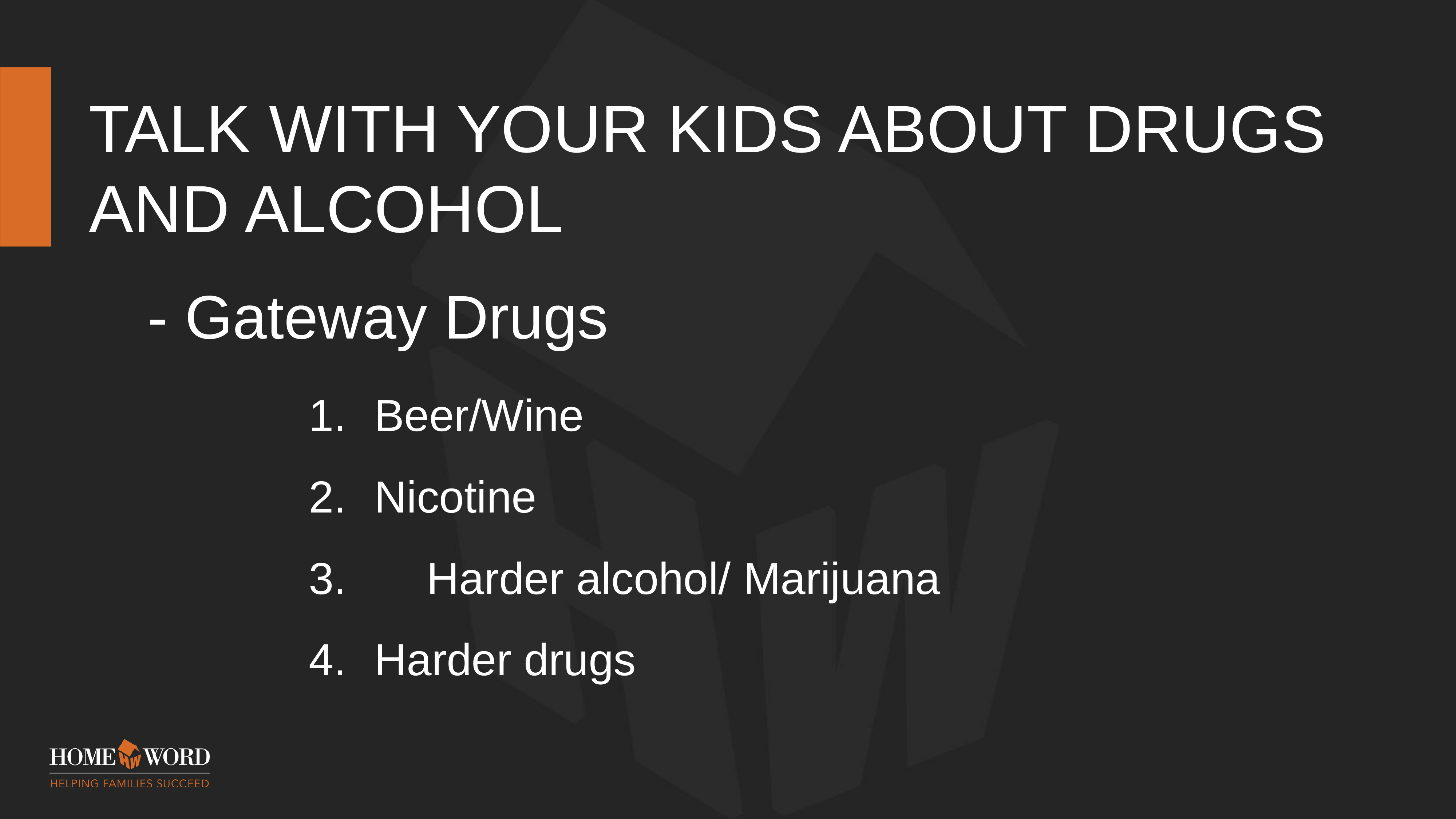

# Talk With Your Kids about Drugs and Alcohol
- Gateway Drugs
Beer/Wine
Nicotine
	Harder alcohol/ Marijuana
Harder drugs